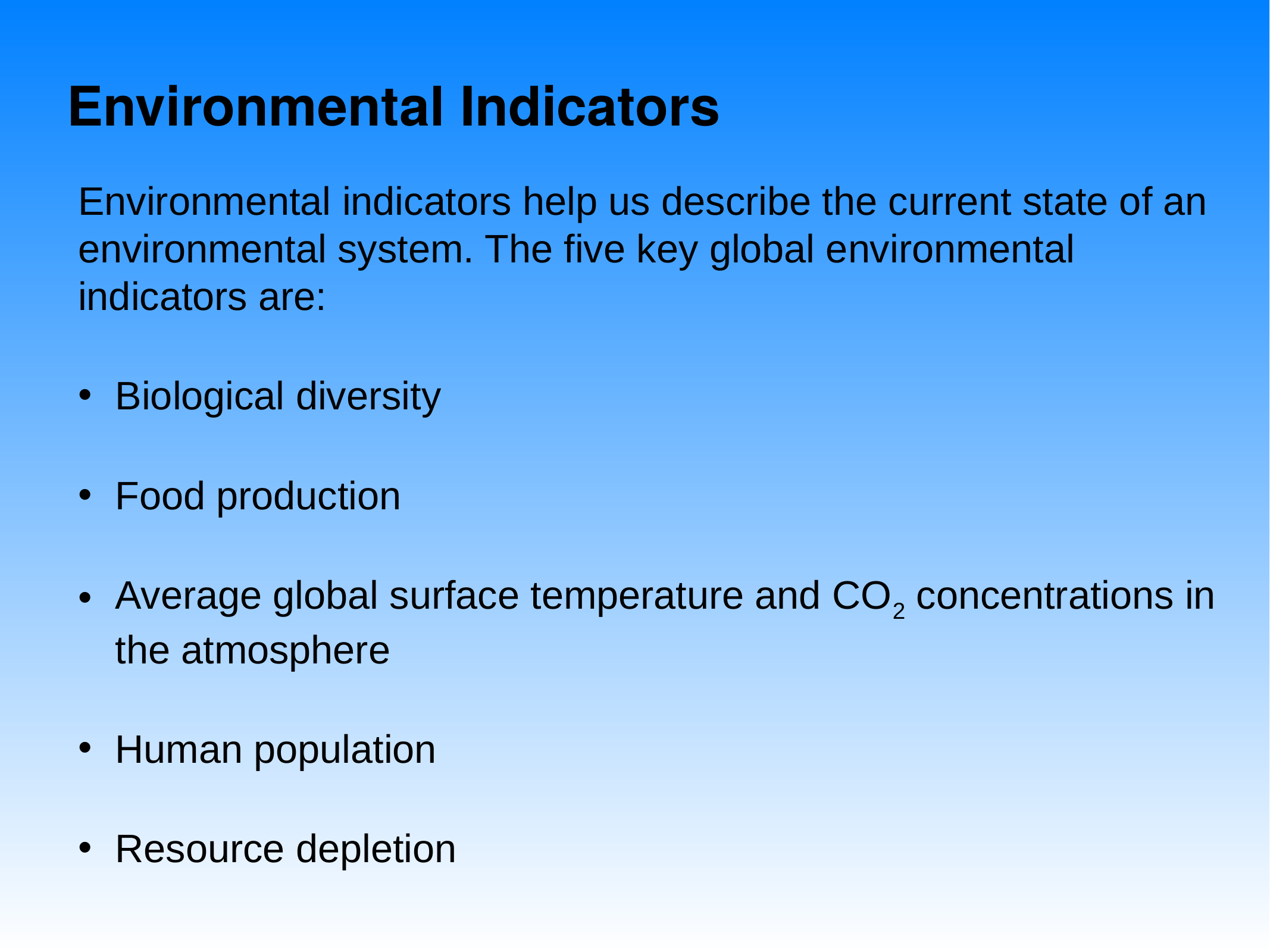

# Environmental Indicators
Environmental indicators help us describe the current state of an environmental system. The five key global environmental indicators are:
Biological diversity
Food production
Average global surface temperature and CO2 concentrations in the atmosphere
Human population
Resource depletion